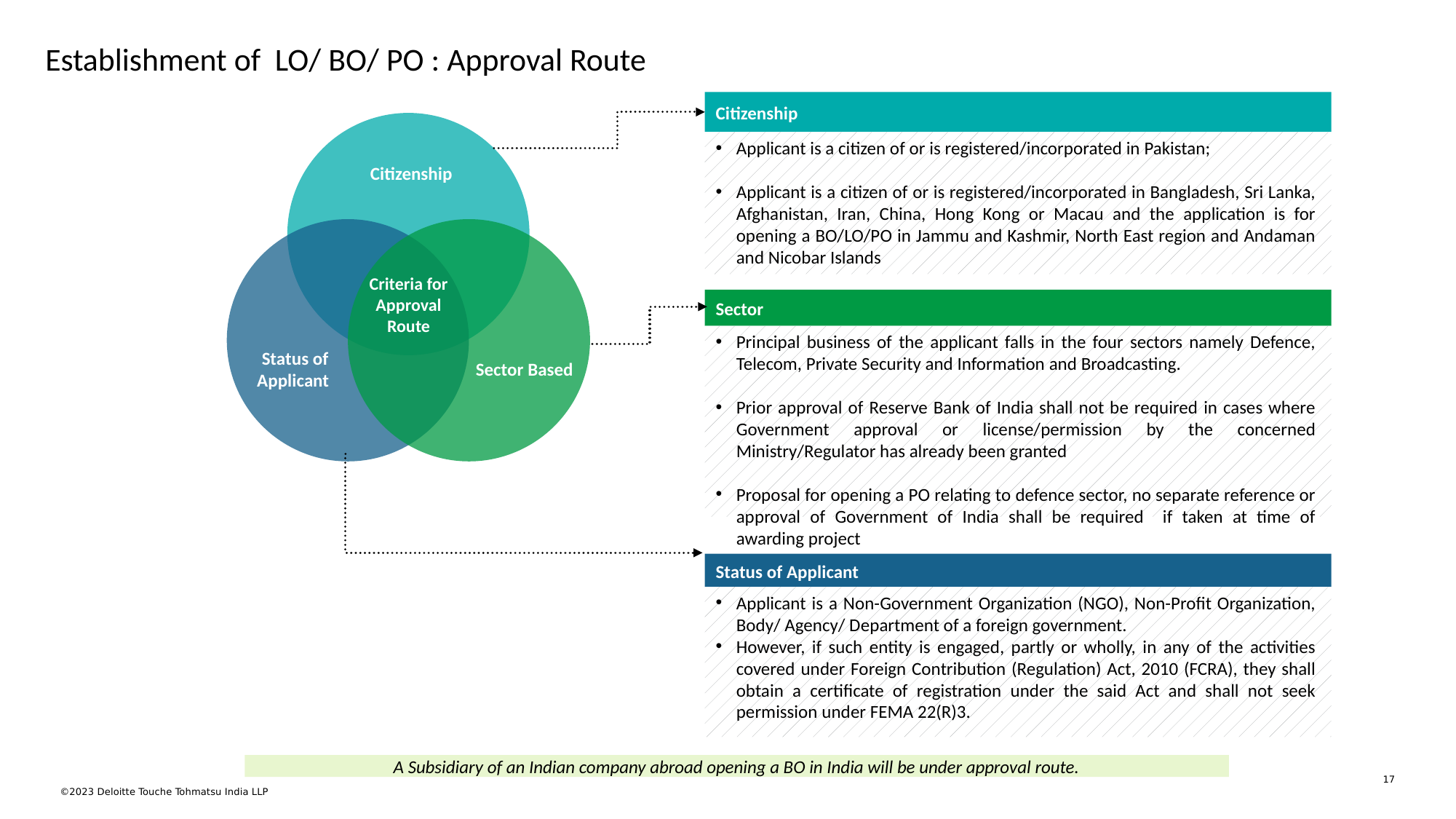

# Establishment of  LO/ BO/ PO : Approval Route
Citizenship

Applicant is a citizen of or is registered/incorporated in Pakistan;

Applicant is a citizen of or is registered/incorporated in Bangladesh, Sri Lanka, Afghanistan, Iran, China, Hong Kong or Macau and the application is for opening a BO/LO/PO in Jammu and Kashmir, North East region and Andaman and Nicobar Islands

Citizenship

Criteria for Approval Route
Sector
Principal business of the applicant falls in the four sectors namely Defence, Telecom, Private Security and Information and Broadcasting.

Prior approval of Reserve Bank of India shall not be required in cases where Government approval or license/permission by the concerned Ministry/Regulator has already been granted

Proposal for opening a PO relating to defence sector, no separate reference or approval of Government of India shall be required  if taken at time of awarding project

Status of Applicant
Sector Based
Status of Applicant
Applicant is a Non-Government Organization (NGO), Non-Profit Organization, Body/ Agency/ Department of a foreign government.
However, if such entity is engaged, partly or wholly, in any of the activities covered under Foreign Contribution (Regulation) Act, 2010 (FCRA), they shall obtain a certificate of registration under the said Act and shall not seek permission under FEMA 22(R)3.
A Subsidiary of an Indian company abroad opening a BO in India will be under approval route.